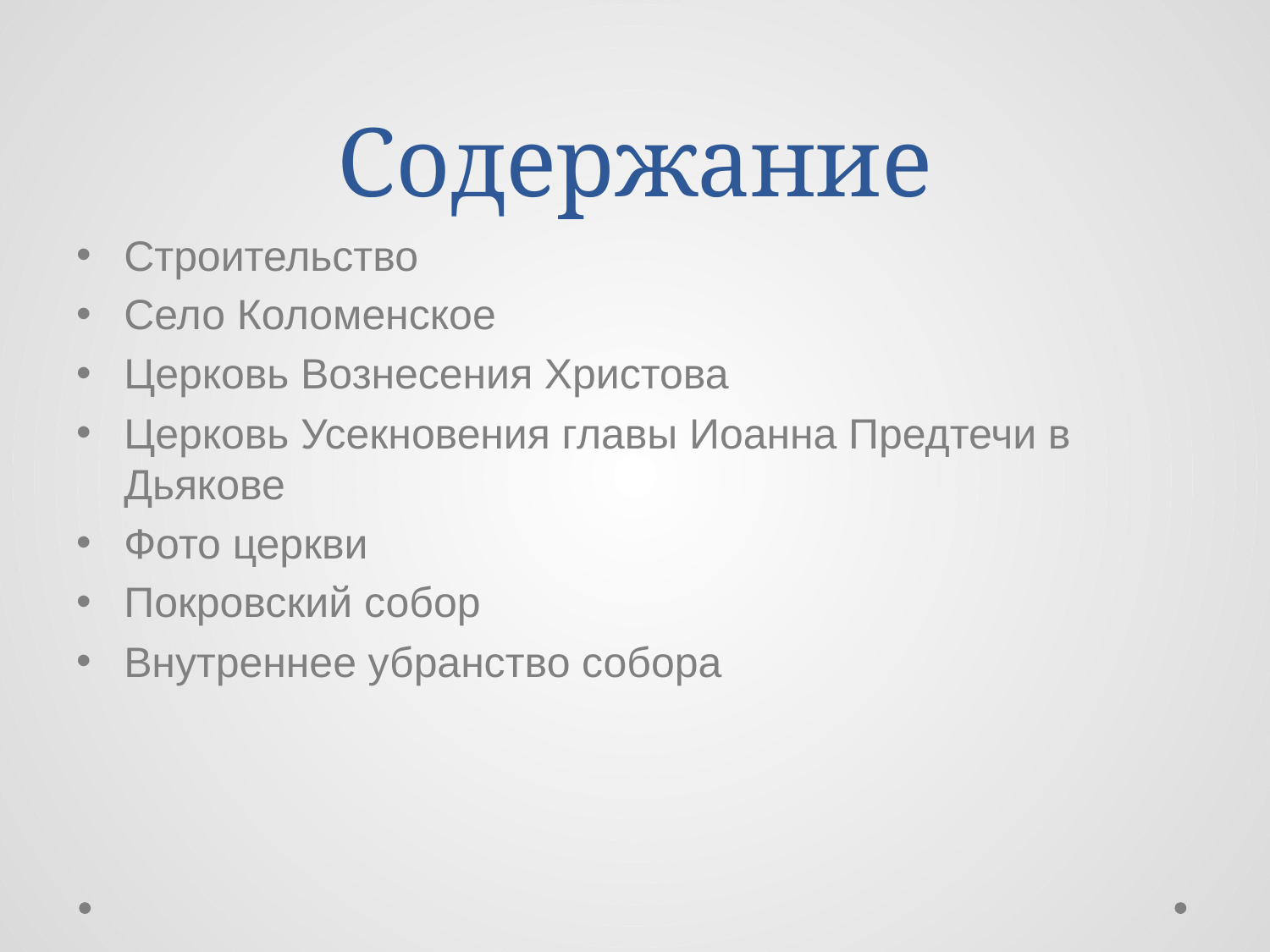

# Содержание
Строительство
Село Коломенское
Церковь Вознесения Христова
Церковь Усекновения главы Иоанна Предтечи в Дьякове
Фото церкви
Покровский собор
Внутреннее убранство собора